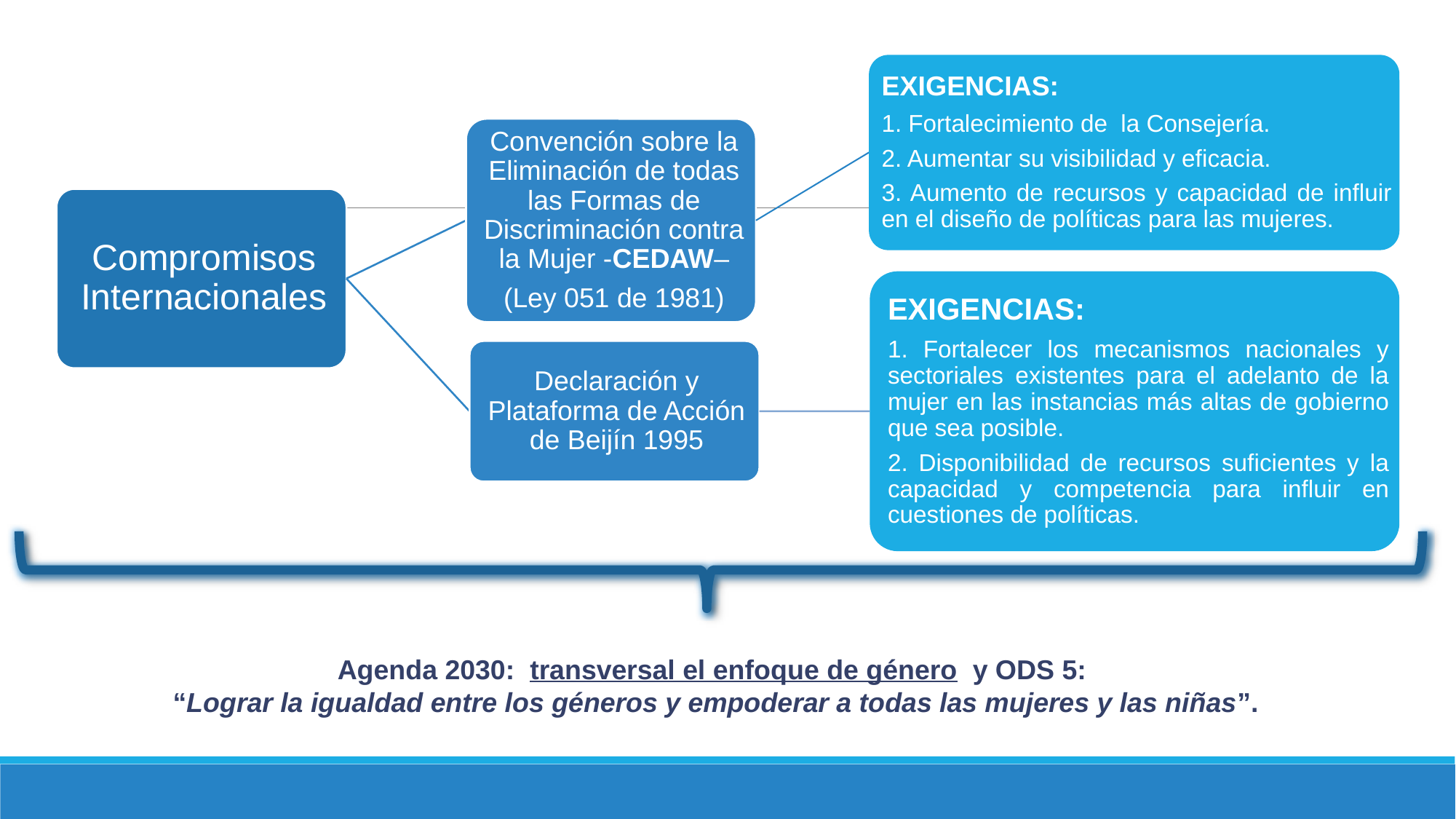

Compromisos Internacionales

Convención sobre la Eliminación de todas las Formas de Discriminación contra la Mujer -CEDAW–
(Ley 051 de 1981)

EXIGENCIAS:
1. Fortalecimiento de  la Consejería.
2. Aumentar su visibilidad y eficacia.
3. Aumento de recursos y capacidad de influir en el diseño de políticas para las mujeres.

Declaración y Plataforma de Acción de Beijín 1995

EXIGENCIAS:
1. Fortalecer los mecanismos nacionales y sectoriales existentes para el adelanto de la mujer en las instancias más altas de gobierno que sea posible.
2. Disponibilidad de recursos suficientes y la capacidad y competencia para influir en cuestiones de políticas.
Agenda 2030:  transversal el enfoque de género  y ODS 5:
“Lograr la igualdad entre los géneros y empoderar a todas las mujeres y las niñas”.